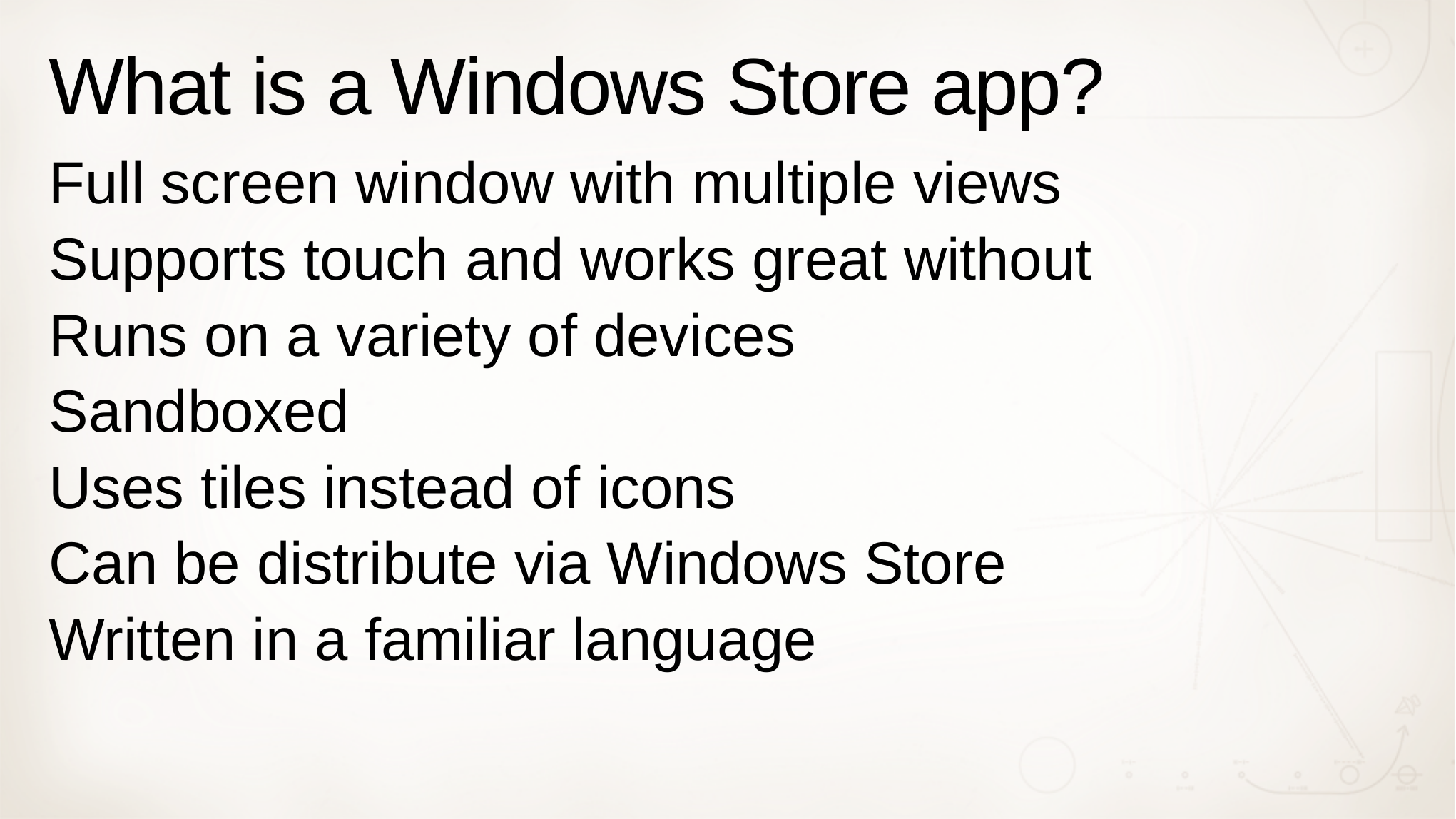

# What is a Windows Store app?
Full screen window with multiple views
Supports touch and works great without
Runs on a variety of devices
Sandboxed
Uses tiles instead of icons
Can be distribute via Windows Store
Written in a familiar language